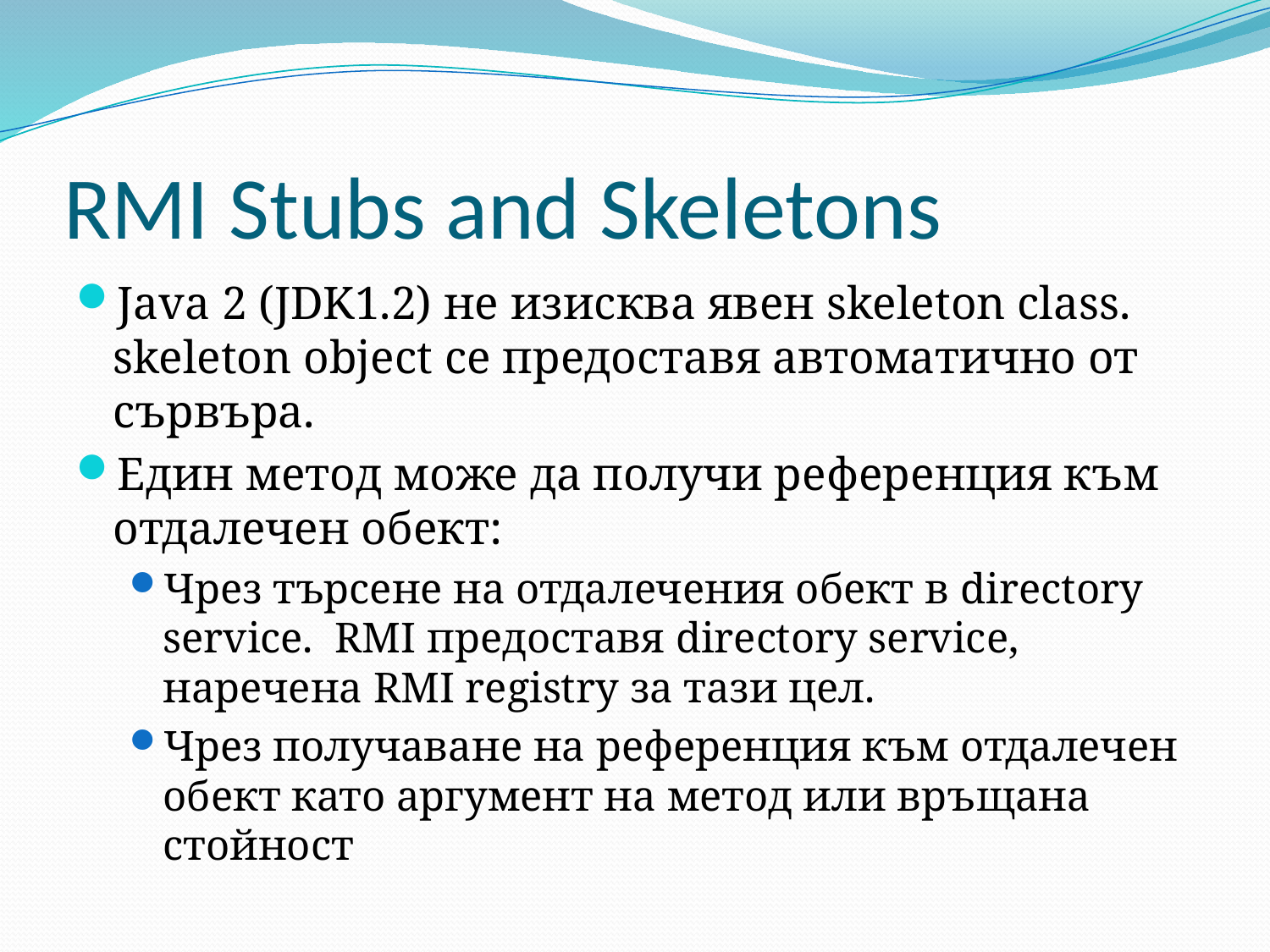

# RMI Stubs and Skeletons
Java 2 (JDK1.2) не изисква явен skeleton class. skeleton object се предоставя автоматично от сървъра.
Един метод може да получи референция към отдалечен обект:
Чрез търсене на отдалечения обект в directory service.  RMI предоставя directory service, наречена RMI registry за тази цел.
Чрез получаване на референция към отдалечен обект като аргумент на метод или връщана стойност